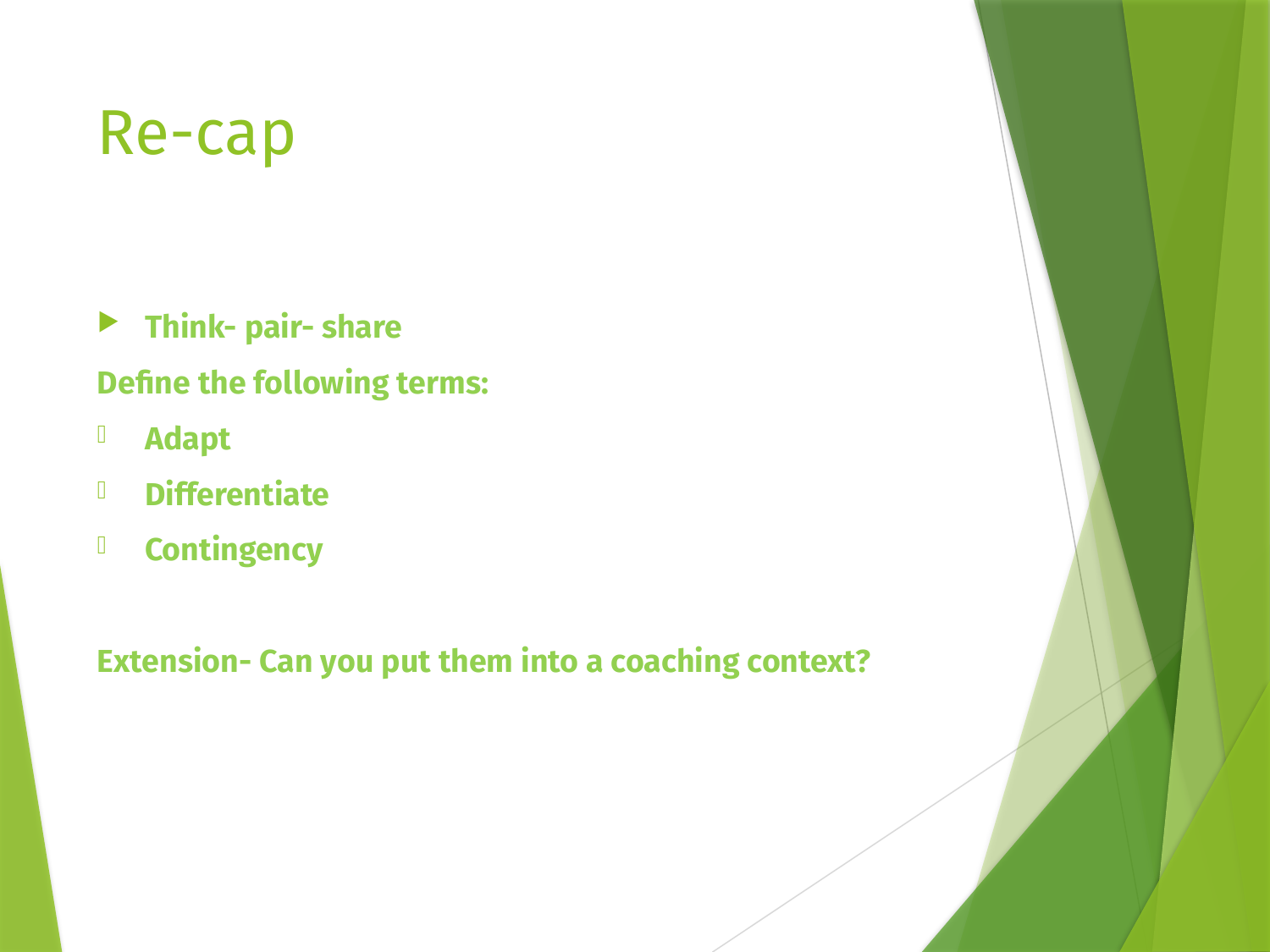

# Re-cap
Think- pair- share
Define the following terms:
Adapt
Differentiate
Contingency

Extension- Can you put them into a coaching context?